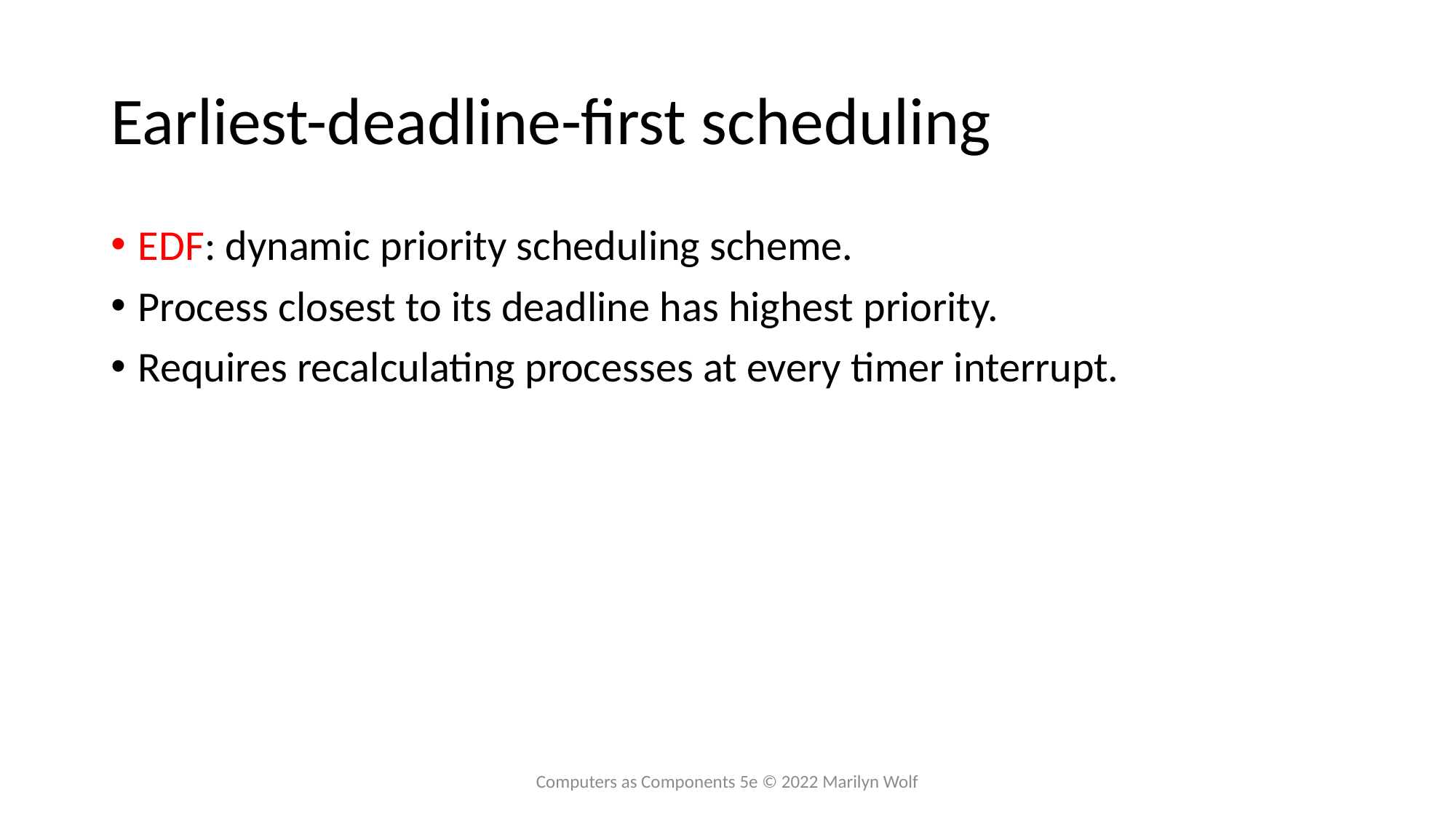

# Earliest-deadline-first scheduling
EDF: dynamic priority scheduling scheme.
Process closest to its deadline has highest priority.
Requires recalculating processes at every timer interrupt.
Computers as Components 5e © 2022 Marilyn Wolf